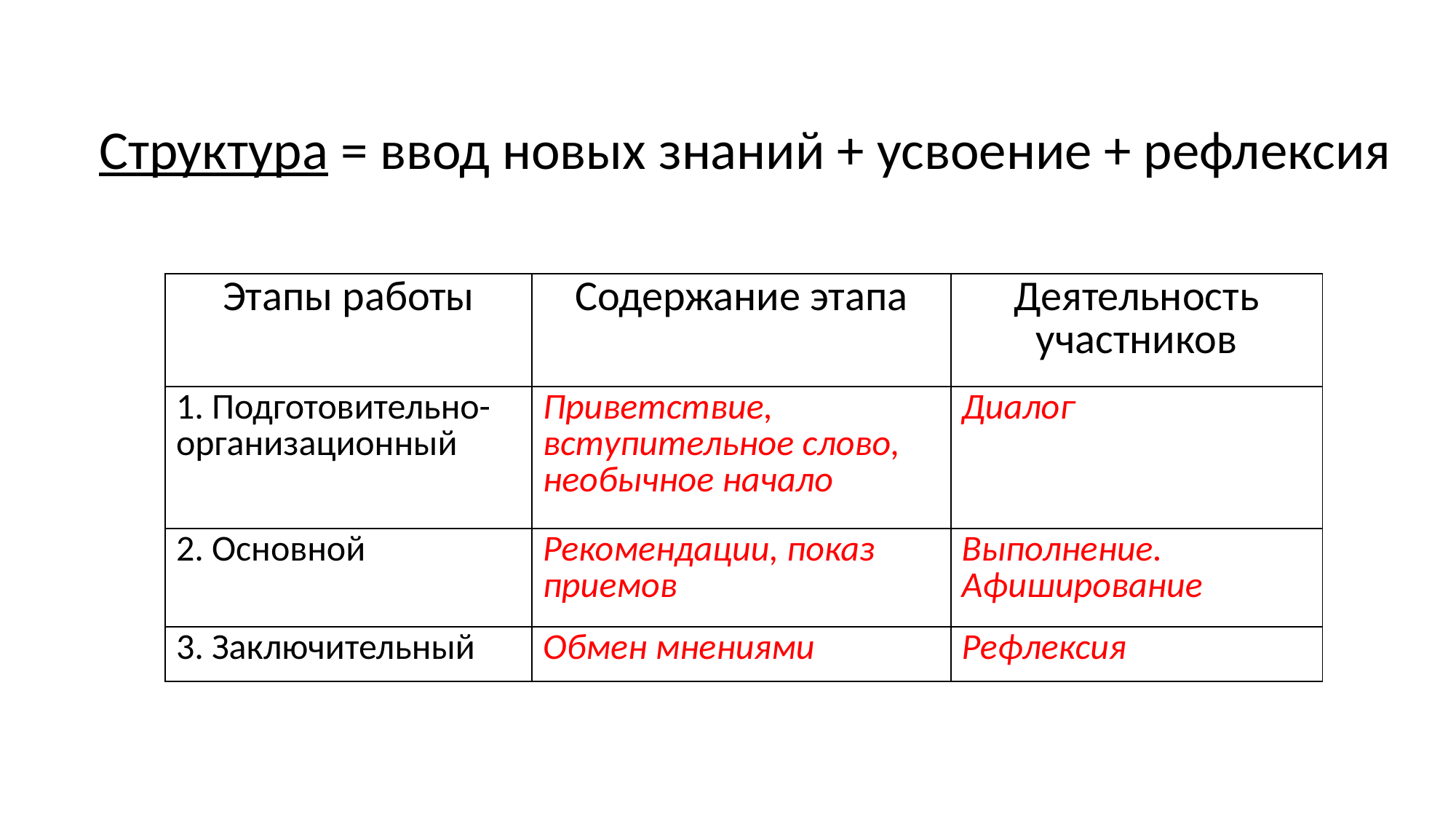

Структура = ввод новых знаний + усвоение + рефлексия

| Этапы работы | Содержание этапа | Деятельность участников |
| --- | --- | --- |
| 1. Подготовительно-организационный | Приветствие, вступительное слово, необычное начало | Диалог |
| 2. Основной | Рекомендации, показ приемов | Выполнение. Афиширование |
| 3. Заключительный | Обмен мнениями | Рефлексия |